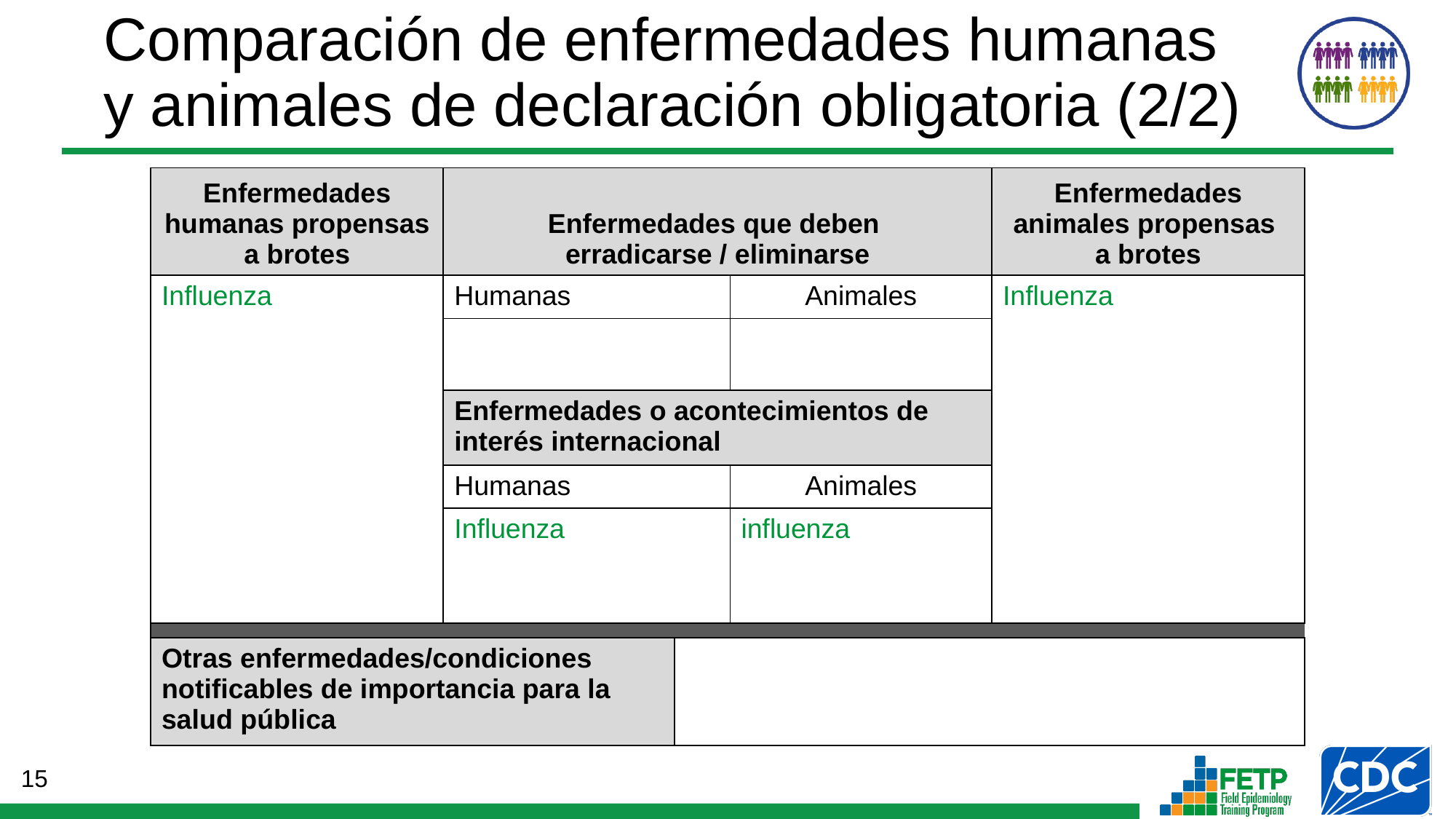

Comparación de enfermedades humanas y animales de declaración obligatoria (2/2)
| Enfermedades humanas propensas a brotes | Enfermedades que deben erradicarse / eliminarse | Enfermedades que deben erradicarse / eliminarse |  | Enfermedades animales propensas a brotes |
| --- | --- | --- | --- | --- |
| Influenza | Humanas | Humano | Animales | Influenza |
|  |  |  |  |  |
|  | Enfermedades o acontecimientos de interés internacional | Enfermedades o acontecimientos de interés internacional |  |  |
|  | Humanas | Humano | Animales |  |
|  | Influenza | Gripe | influenza |  |
|  |  |  |  |  |
| Otras enfermedades/condiciones notificables de importancia para la salud pública |  |  |  |  |